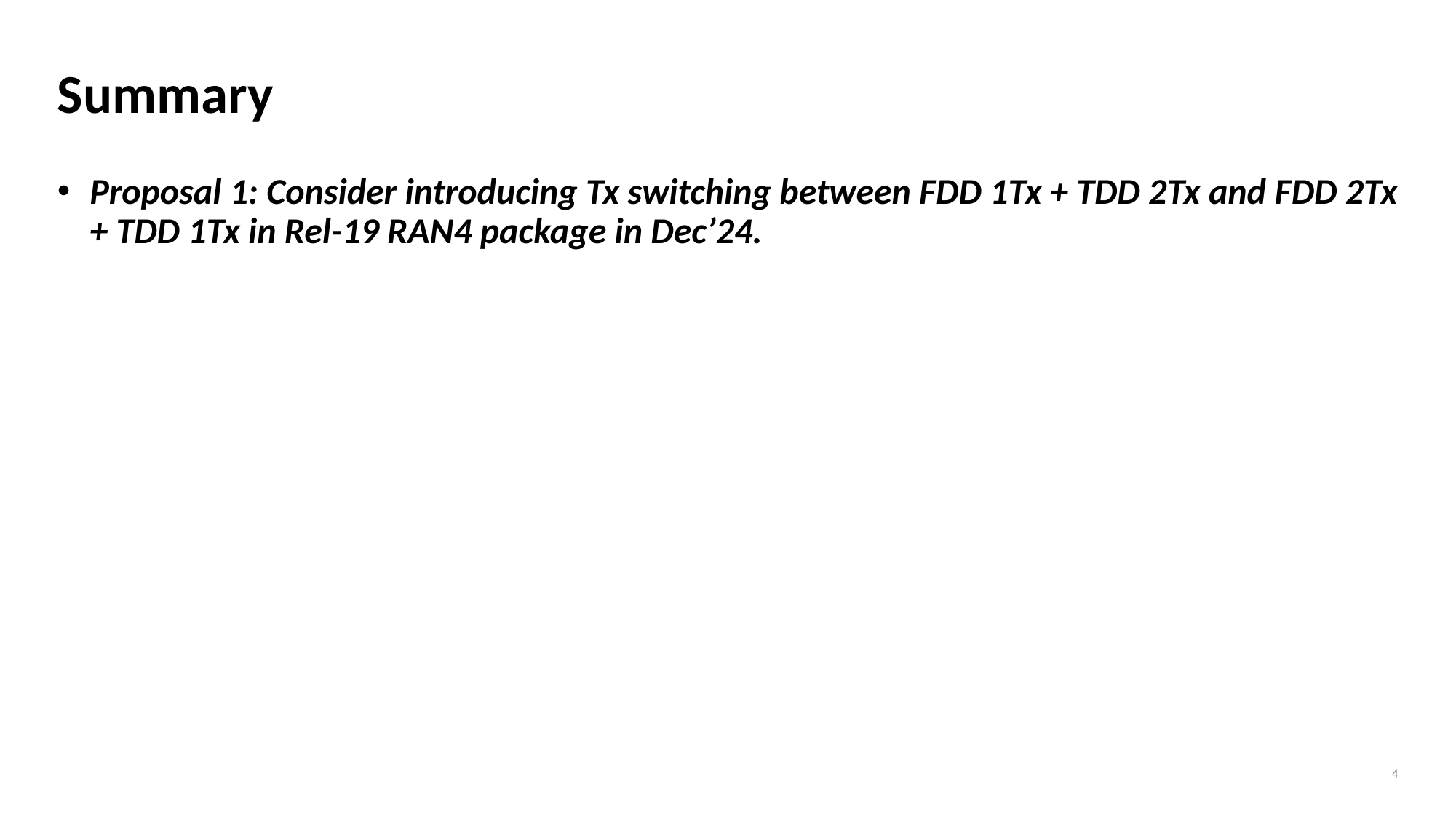

# Summary
Proposal 1: Consider introducing Tx switching between FDD 1Tx + TDD 2Tx and FDD 2Tx + TDD 1Tx in Rel-19 RAN4 package in Dec’24.
4